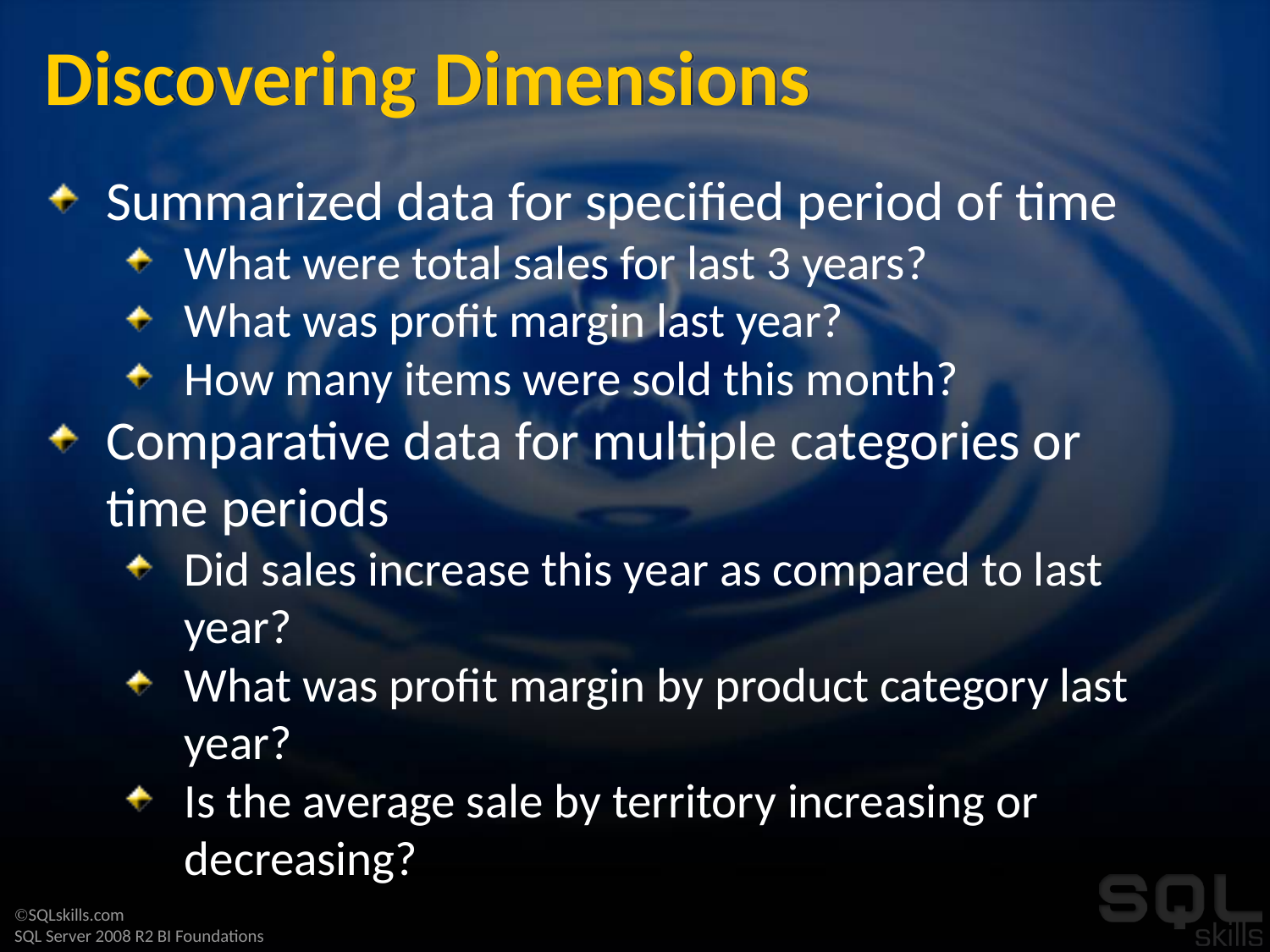

# Discovering Dimensions
Summarized data for specified period of time
What were total sales for last 3 years?
What was profit margin last year?
How many items were sold this month?
Comparative data for multiple categories or time periods
Did sales increase this year as compared to last year?
What was profit margin by product category last year?
Is the average sale by territory increasing or decreasing?